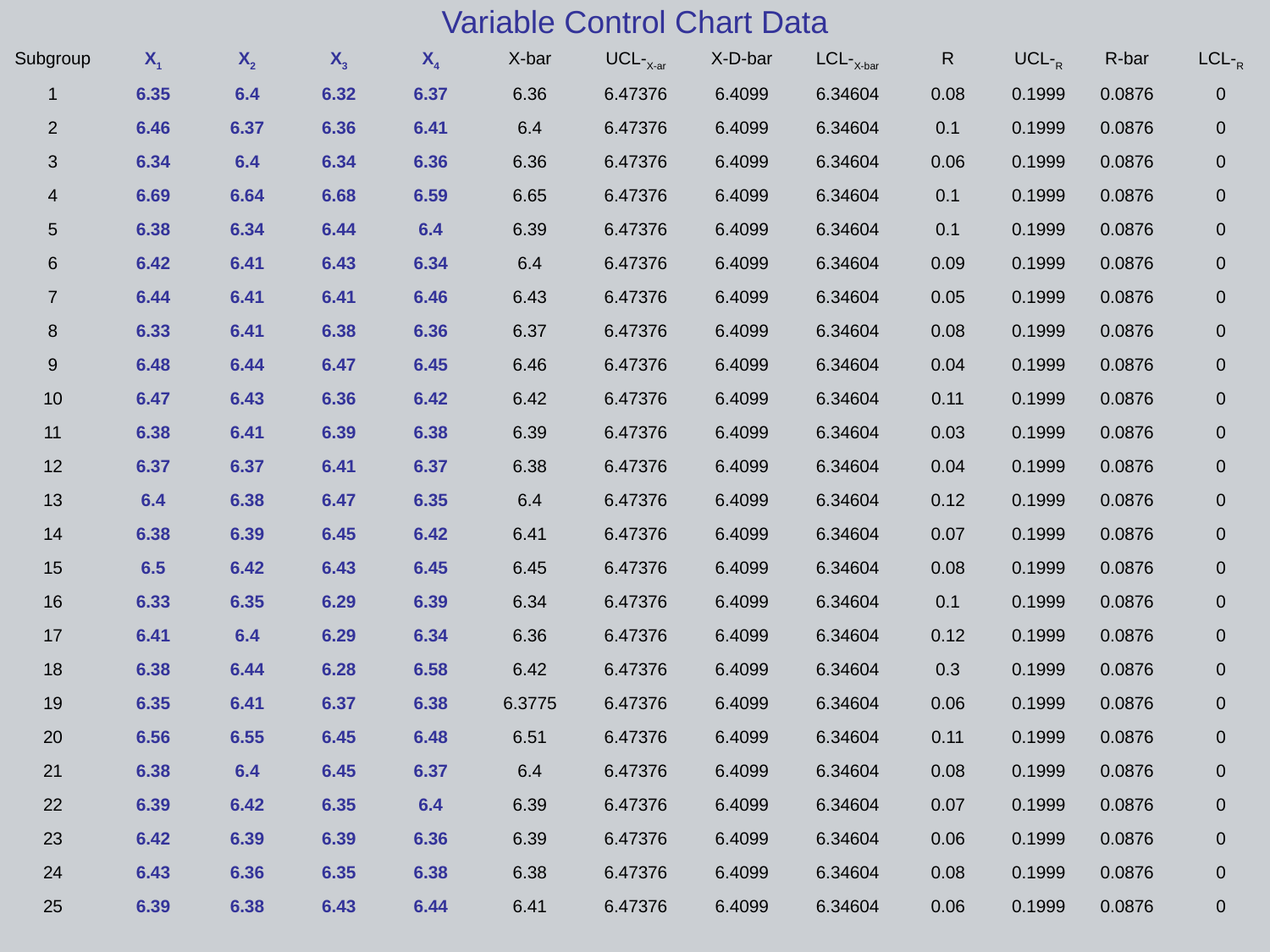

Variable Control Chart Data
| Subgroup | X1 | X2 | X3 | X4 | X-bar | UCL-X-ar | X-D-bar | LCL-X-bar | R | UCL-R | R-bar | LCL-R |
| --- | --- | --- | --- | --- | --- | --- | --- | --- | --- | --- | --- | --- |
| 1 | 6.35 | 6.4 | 6.32 | 6.37 | 6.36 | 6.47376 | 6.4099 | 6.34604 | 0.08 | 0.1999 | 0.0876 | 0 |
| 2 | 6.46 | 6.37 | 6.36 | 6.41 | 6.4 | 6.47376 | 6.4099 | 6.34604 | 0.1 | 0.1999 | 0.0876 | 0 |
| 3 | 6.34 | 6.4 | 6.34 | 6.36 | 6.36 | 6.47376 | 6.4099 | 6.34604 | 0.06 | 0.1999 | 0.0876 | 0 |
| 4 | 6.69 | 6.64 | 6.68 | 6.59 | 6.65 | 6.47376 | 6.4099 | 6.34604 | 0.1 | 0.1999 | 0.0876 | 0 |
| 5 | 6.38 | 6.34 | 6.44 | 6.4 | 6.39 | 6.47376 | 6.4099 | 6.34604 | 0.1 | 0.1999 | 0.0876 | 0 |
| 6 | 6.42 | 6.41 | 6.43 | 6.34 | 6.4 | 6.47376 | 6.4099 | 6.34604 | 0.09 | 0.1999 | 0.0876 | 0 |
| 7 | 6.44 | 6.41 | 6.41 | 6.46 | 6.43 | 6.47376 | 6.4099 | 6.34604 | 0.05 | 0.1999 | 0.0876 | 0 |
| 8 | 6.33 | 6.41 | 6.38 | 6.36 | 6.37 | 6.47376 | 6.4099 | 6.34604 | 0.08 | 0.1999 | 0.0876 | 0 |
| 9 | 6.48 | 6.44 | 6.47 | 6.45 | 6.46 | 6.47376 | 6.4099 | 6.34604 | 0.04 | 0.1999 | 0.0876 | 0 |
| 10 | 6.47 | 6.43 | 6.36 | 6.42 | 6.42 | 6.47376 | 6.4099 | 6.34604 | 0.11 | 0.1999 | 0.0876 | 0 |
| 11 | 6.38 | 6.41 | 6.39 | 6.38 | 6.39 | 6.47376 | 6.4099 | 6.34604 | 0.03 | 0.1999 | 0.0876 | 0 |
| 12 | 6.37 | 6.37 | 6.41 | 6.37 | 6.38 | 6.47376 | 6.4099 | 6.34604 | 0.04 | 0.1999 | 0.0876 | 0 |
| 13 | 6.4 | 6.38 | 6.47 | 6.35 | 6.4 | 6.47376 | 6.4099 | 6.34604 | 0.12 | 0.1999 | 0.0876 | 0 |
| 14 | 6.38 | 6.39 | 6.45 | 6.42 | 6.41 | 6.47376 | 6.4099 | 6.34604 | 0.07 | 0.1999 | 0.0876 | 0 |
| 15 | 6.5 | 6.42 | 6.43 | 6.45 | 6.45 | 6.47376 | 6.4099 | 6.34604 | 0.08 | 0.1999 | 0.0876 | 0 |
| 16 | 6.33 | 6.35 | 6.29 | 6.39 | 6.34 | 6.47376 | 6.4099 | 6.34604 | 0.1 | 0.1999 | 0.0876 | 0 |
| 17 | 6.41 | 6.4 | 6.29 | 6.34 | 6.36 | 6.47376 | 6.4099 | 6.34604 | 0.12 | 0.1999 | 0.0876 | 0 |
| 18 | 6.38 | 6.44 | 6.28 | 6.58 | 6.42 | 6.47376 | 6.4099 | 6.34604 | 0.3 | 0.1999 | 0.0876 | 0 |
| 19 | 6.35 | 6.41 | 6.37 | 6.38 | 6.3775 | 6.47376 | 6.4099 | 6.34604 | 0.06 | 0.1999 | 0.0876 | 0 |
| 20 | 6.56 | 6.55 | 6.45 | 6.48 | 6.51 | 6.47376 | 6.4099 | 6.34604 | 0.11 | 0.1999 | 0.0876 | 0 |
| 21 | 6.38 | 6.4 | 6.45 | 6.37 | 6.4 | 6.47376 | 6.4099 | 6.34604 | 0.08 | 0.1999 | 0.0876 | 0 |
| 22 | 6.39 | 6.42 | 6.35 | 6.4 | 6.39 | 6.47376 | 6.4099 | 6.34604 | 0.07 | 0.1999 | 0.0876 | 0 |
| 23 | 6.42 | 6.39 | 6.39 | 6.36 | 6.39 | 6.47376 | 6.4099 | 6.34604 | 0.06 | 0.1999 | 0.0876 | 0 |
| 24 | 6.43 | 6.36 | 6.35 | 6.38 | 6.38 | 6.47376 | 6.4099 | 6.34604 | 0.08 | 0.1999 | 0.0876 | 0 |
| 25 | 6.39 | 6.38 | 6.43 | 6.44 | 6.41 | 6.47376 | 6.4099 | 6.34604 | 0.06 | 0.1999 | 0.0876 | 0 |